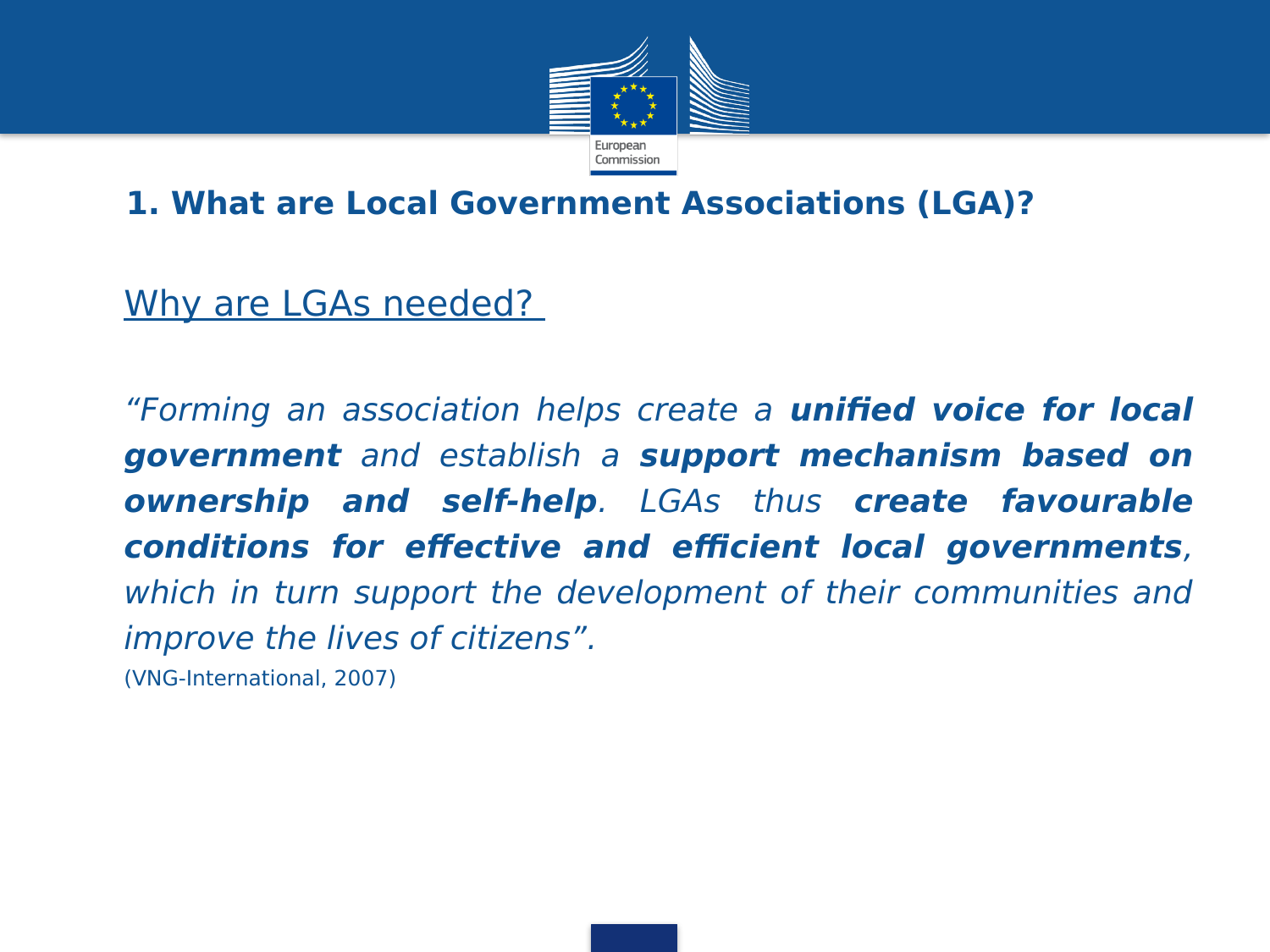

# 1. What are Local Government Associations (LGA)?
Why are LGAs needed?

“Forming an association helps create a unified voice for local government and establish a support mechanism based on ownership and self-help. LGAs thus create favourable conditions for effective and efficient local governments, which in turn support the development of their communities and improve the lives of citizens”.
(VNG-International, 2007)